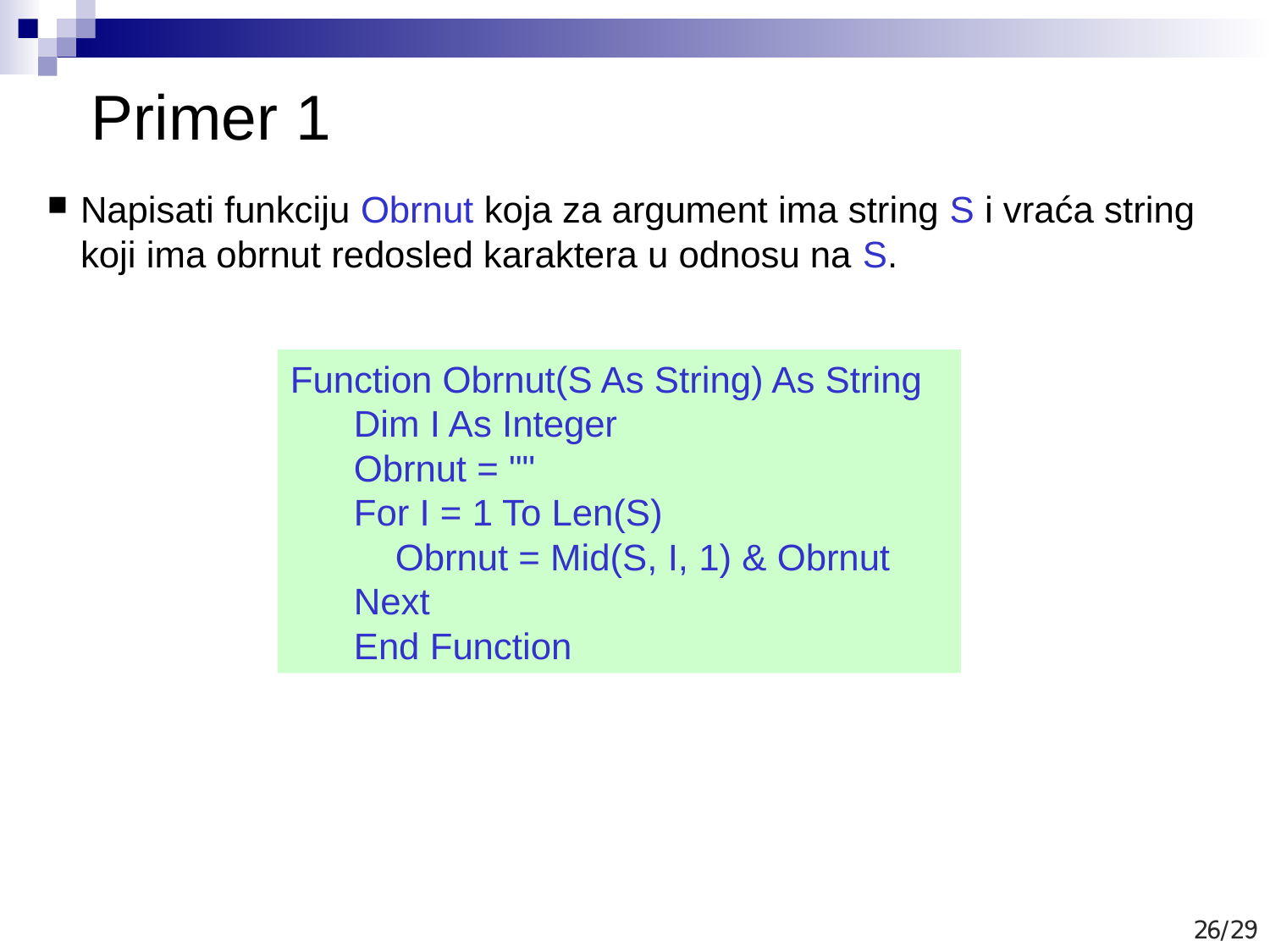

# Primer 1
Napisati funkciju Obrnut koja za argument ima string S i vraća string koji ima obrnut redosled karaktera u odnosu na S.
Function Obrnut(S As String) As String
Dim I As Integer
Obrnut = ""
For I = 1 To Len(S)
    Obrnut = Mid(S, I, 1) & Obrnut
Next
End Function
26/29